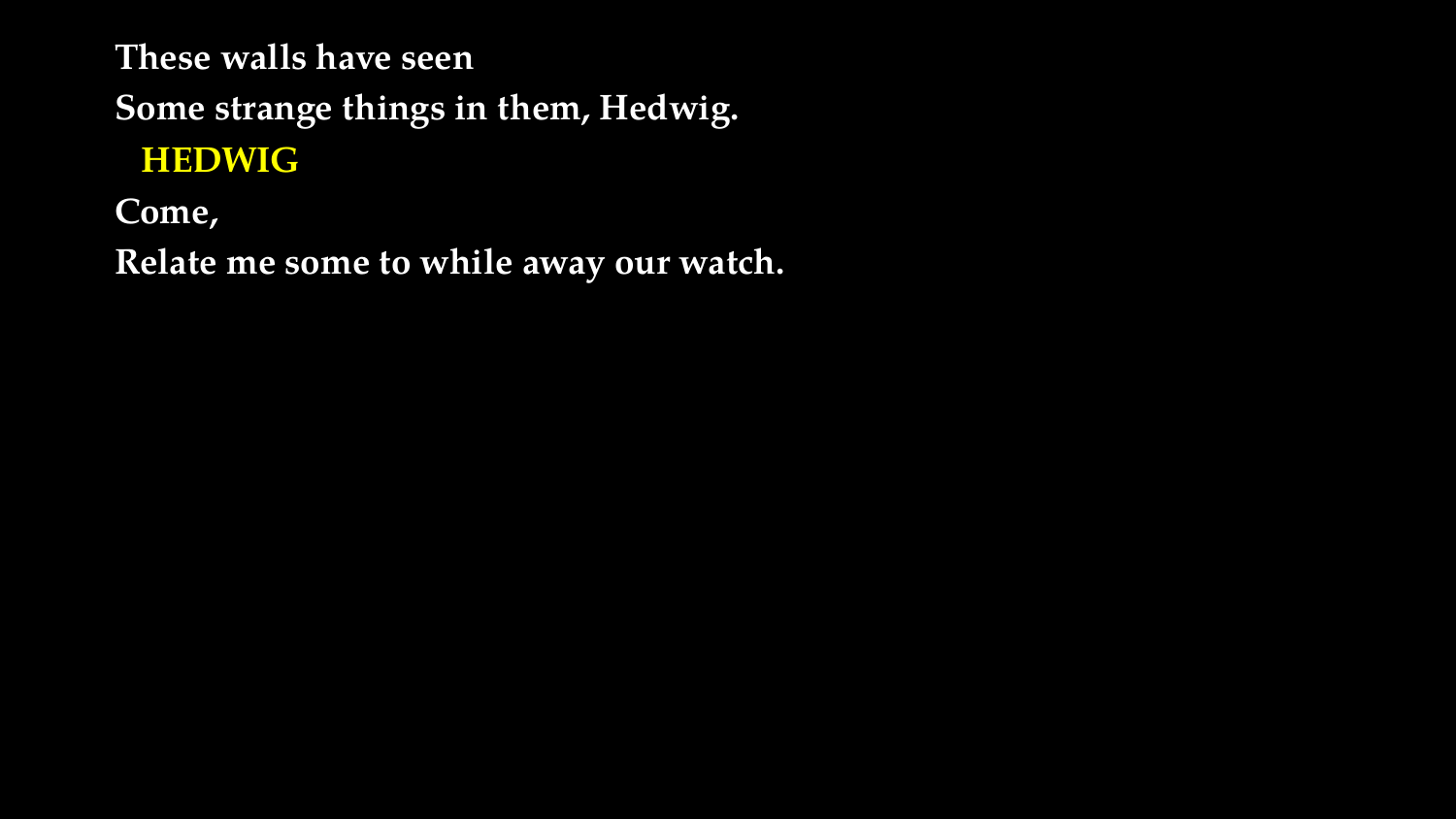

# These walls have seen Some strange things in them, Hedwig. HEDWIG Come, Relate me some to while away our watch.